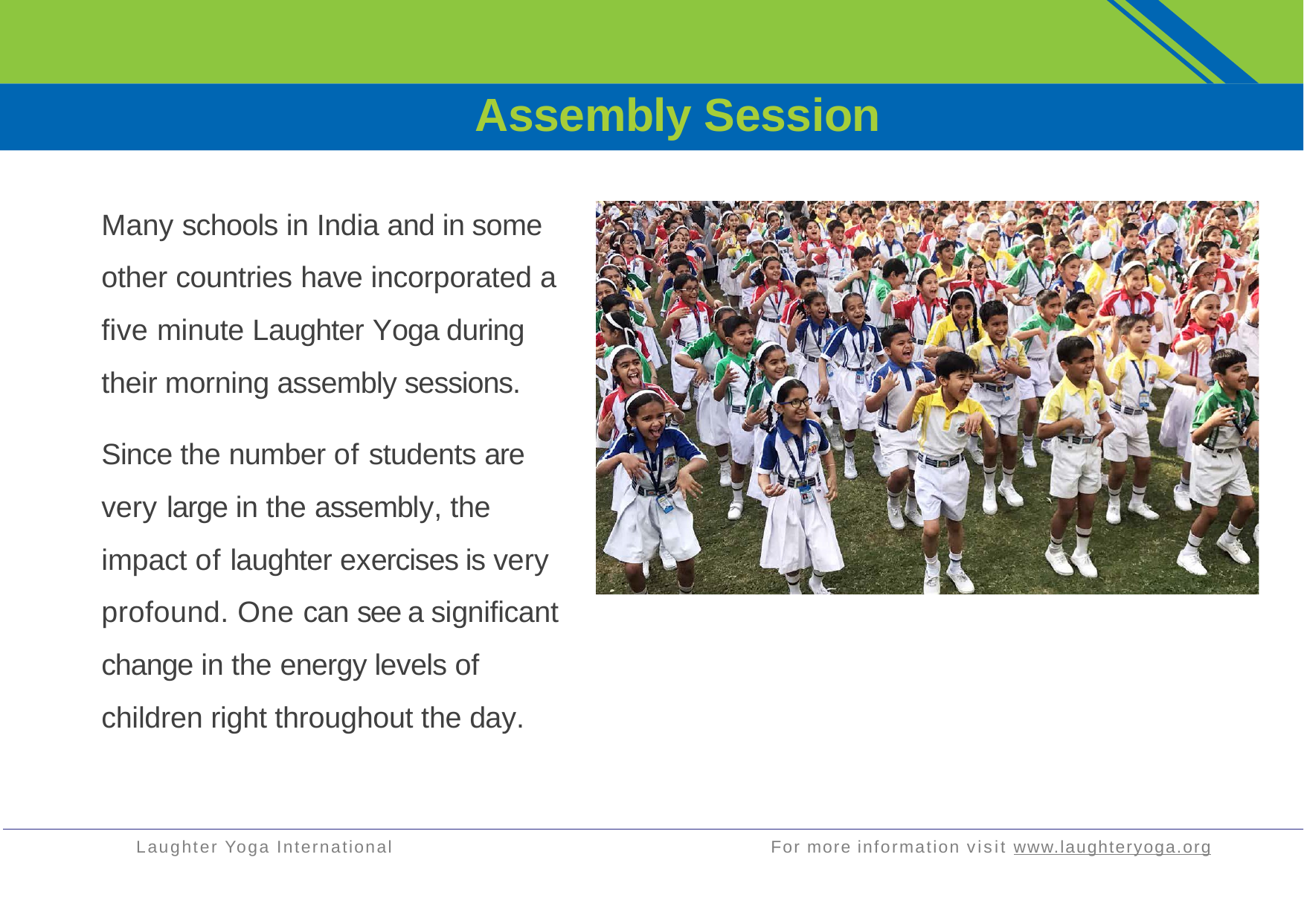

Assembly Session
Many schools in India and in some other countries have incorporated a five minute Laughter Yoga during their morning assembly sessions.
Since the number of students are very large in the assembly, the impact of laughter exercises is very profound. One can see a significant change in the energy levels of children right throughout the day.